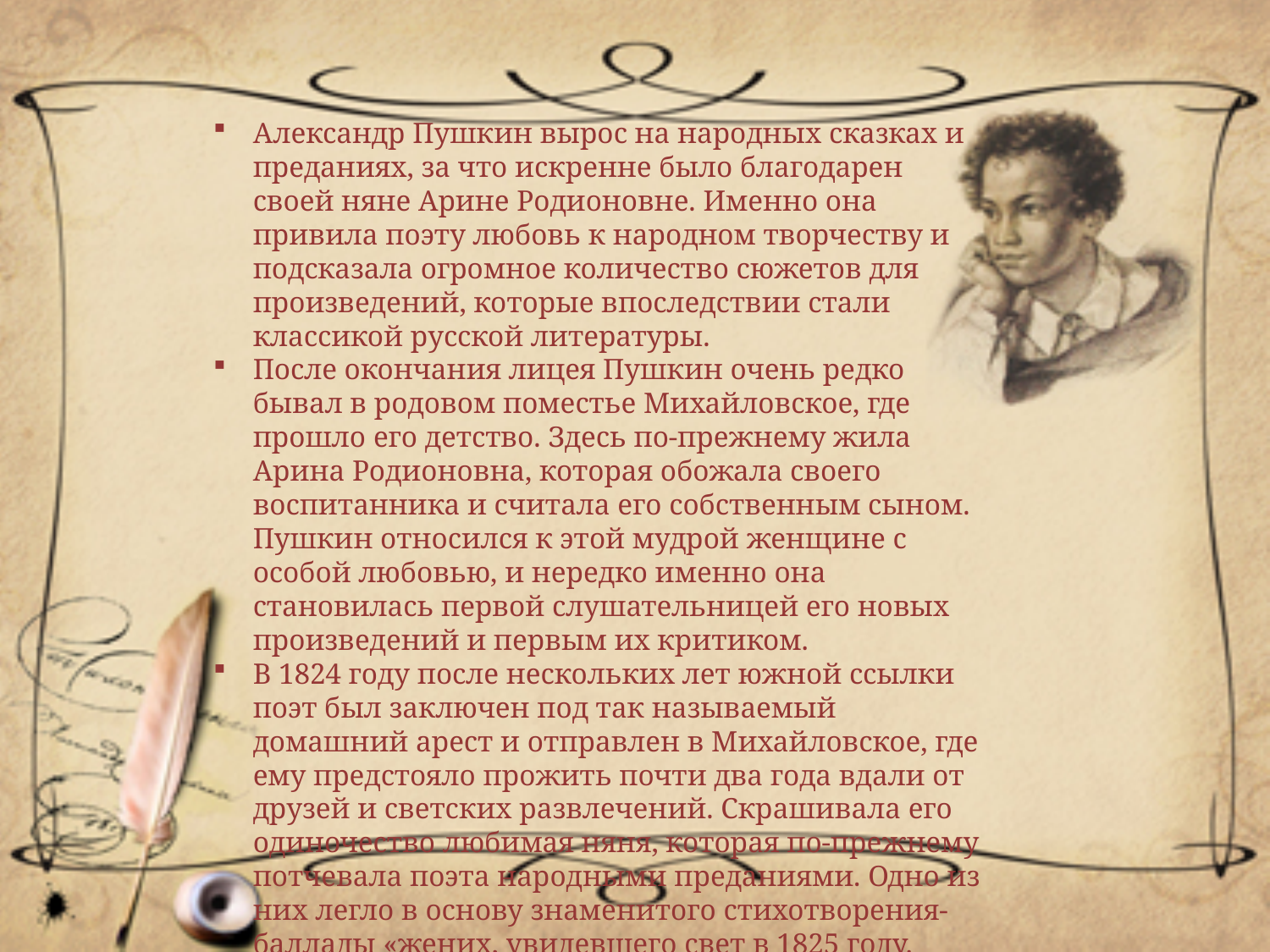

Александр Пушкин вырос на народных сказках и преданиях, за что искренне было благодарен своей няне Арине Родионовне. Именно она привила поэту любовь к народном творчеству и подсказала огромное количество сюжетов для произведений, которые впоследствии стали классикой русской литературы.
После окончания лицея Пушкин очень редко бывал в родовом поместье Михайловское, где прошло его детство. Здесь по-прежнему жила Арина Родионовна, которая обожала своего воспитанника и считала его собственным сыном. Пушкин относился к этой мудрой женщине с особой любовью, и нередко именно она становилась первой слушательницей его новых произведений и первым их критиком.
В 1824 году после нескольких лет южной ссылки поэт был заключен под так называемый домашний арест и отправлен в Михайловское, где ему предстояло прожить почти два года вдали от друзей и светских развлечений. Скрашивала его одиночество любимая няня, которая по-прежнему потчевала поэта народными преданиями. Одно из них легло в основу знаменитого стихотворения-баллады «жених, увидевшего свет в 1825 году.